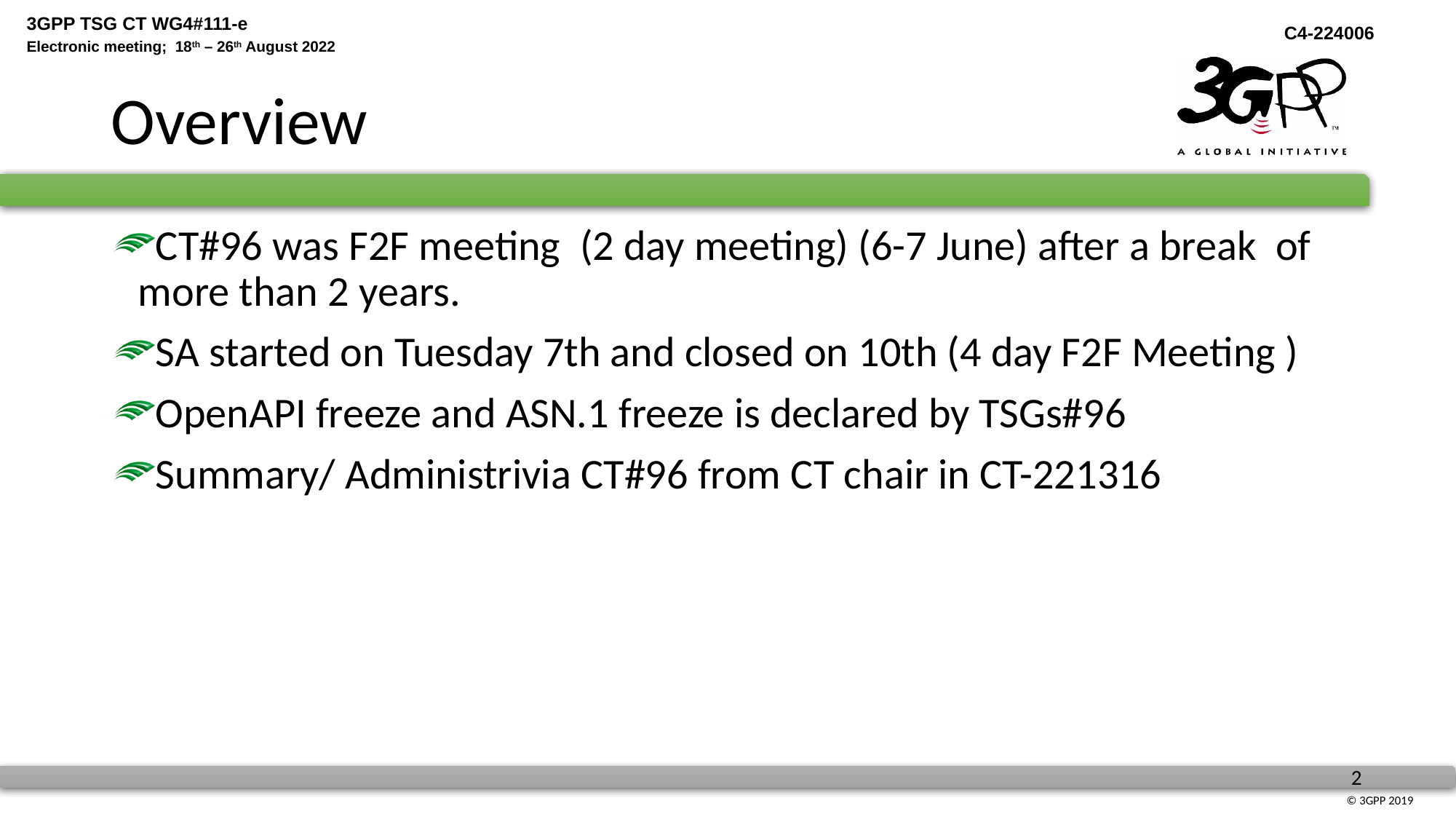

# Overview
CT#96 was F2F meeting  (2 day meeting) (6-7 June) after a break  of more than 2 years.
SA started on Tuesday 7th and closed on 10th (4 day F2F Meeting )
OpenAPI freeze and ASN.1 freeze is declared by TSGs#96
Summary/ Administrivia CT#96 from CT chair in CT-221316